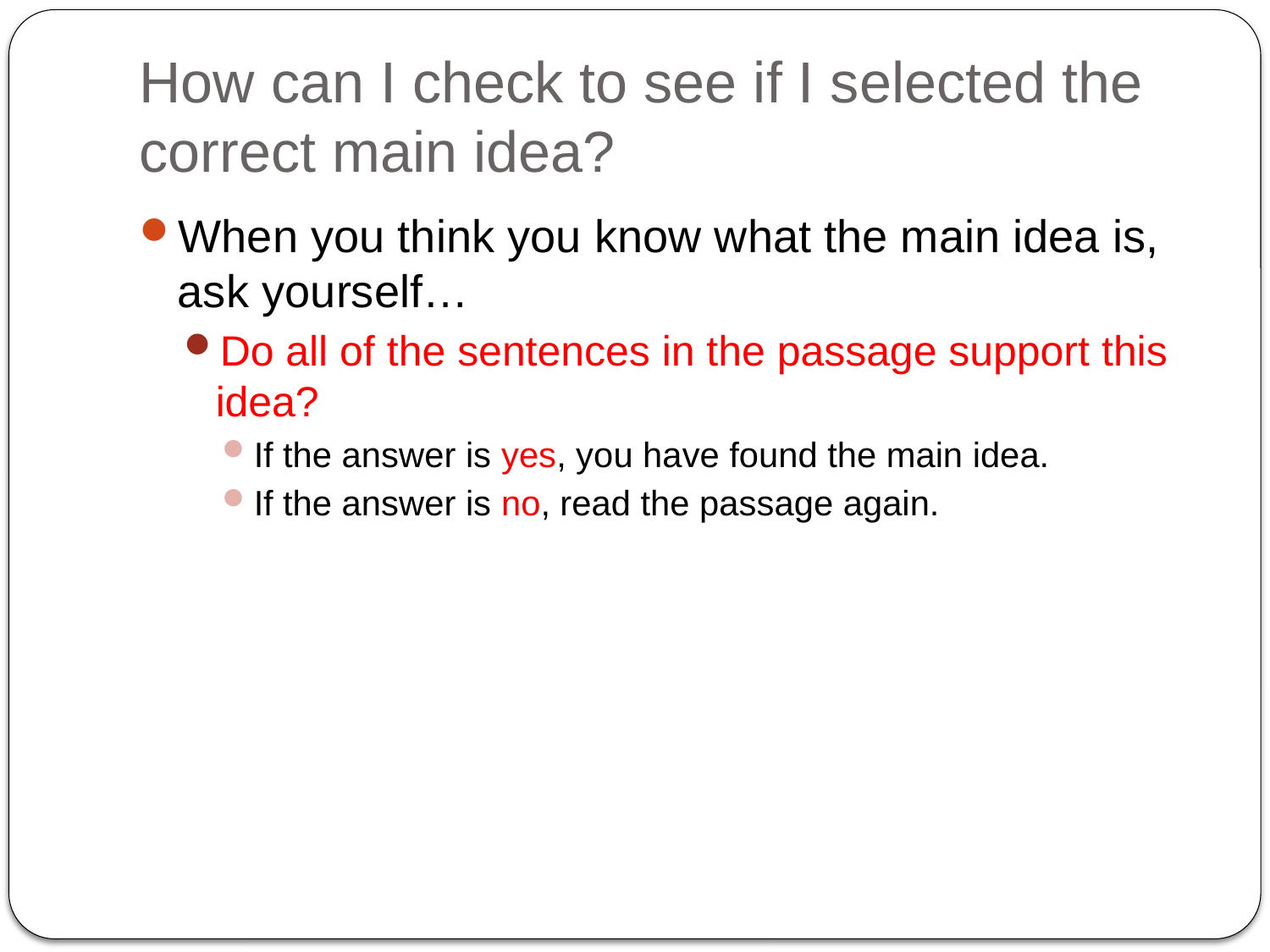

# How can I check to see if I selected the correct main idea?
When you think you know what the main idea is, ask yourself…
Do all of the sentences in the passage support this idea?
If the answer is yes, you have found the main idea.
If the answer is no, read the passage again.